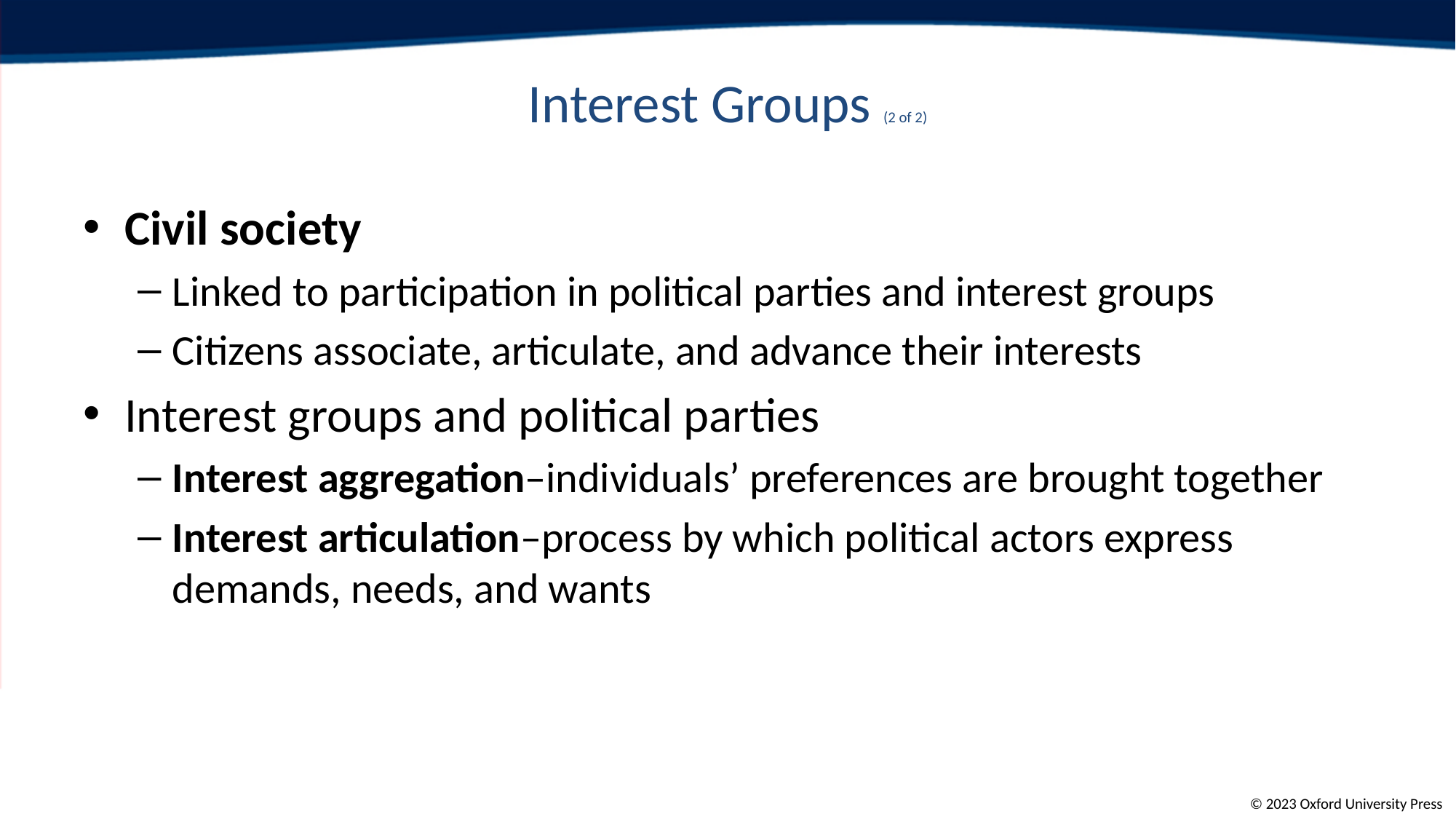

# Interest Groups (2 of 2)
Civil society
Linked to participation in political parties and interest groups
Citizens associate, articulate, and advance their interests
Interest groups and political parties
Interest aggregation–individuals’ preferences are brought together
Interest articulation–process by which political actors express demands, needs, and wants